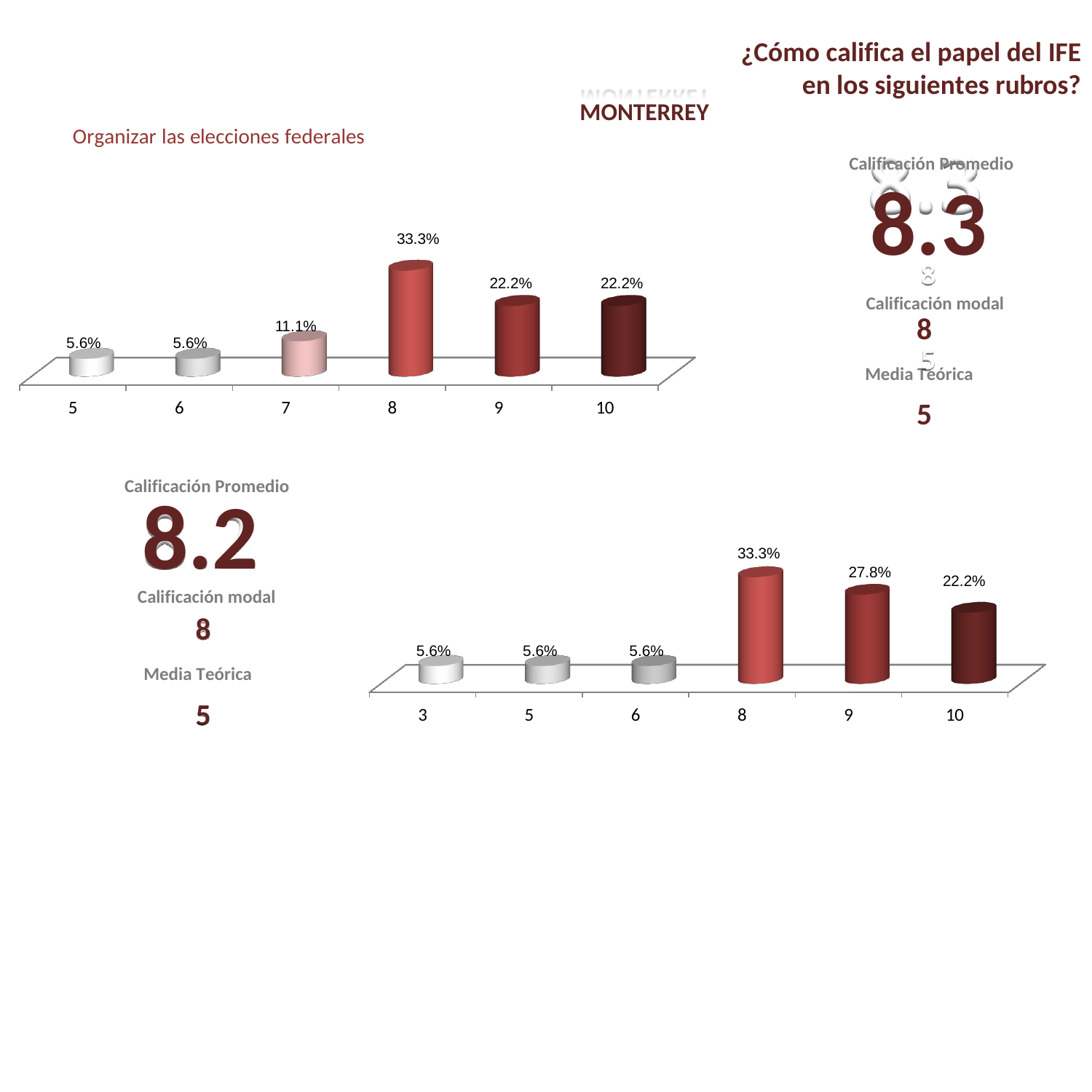

¿Cómo califica el papel del IFE
en los siguientes rubros?
MONTERREY
Organizar las elecciones federales
Calificación Promedio

8.3

Calificación modal

33.3%

22.2%
22.2%
8

Media Teórica

5
11.1%

5.6%
5.6%

5
6
7
8
9
10

Calificación Promedio
8.2
Calificación modal

33.3%
27.8%
22.2%

8

Media Teórica
5.6%
5.6%
5.6%

5
3
5
6
8
9
10